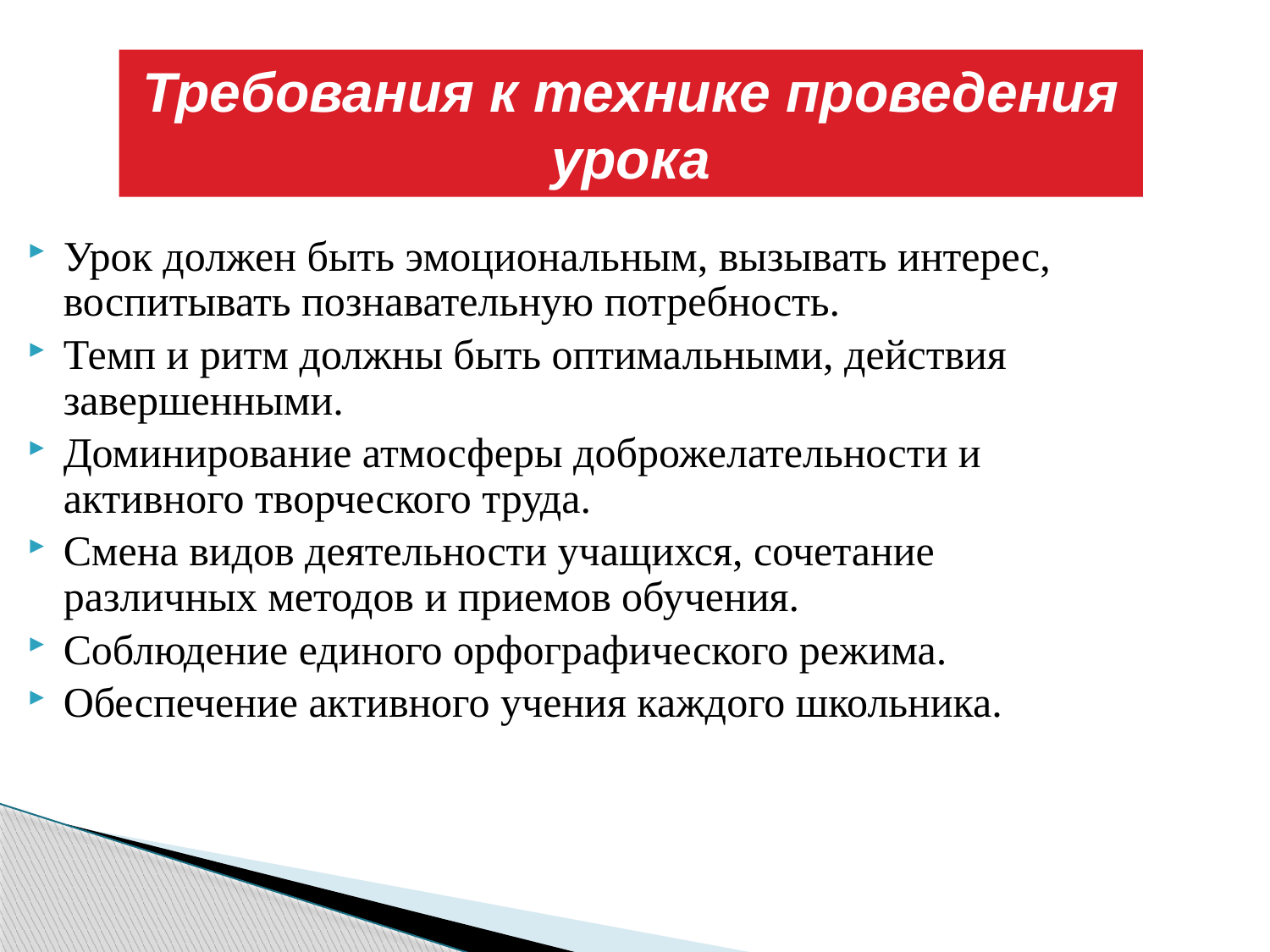

Требования к технике проведения урока
Урок должен быть эмоциональным, вызывать интерес, воспитывать познавательную потребность.
Темп и ритм должны быть оптимальными, действия завершенными.
Доминирование атмосферы доброжелательности и активного творческого труда.
Смена видов деятельности учащихся, сочетание различных методов и приемов обучения.
Соблюдение единого орфографического режима.
Обеспечение активного учения каждого школьника.